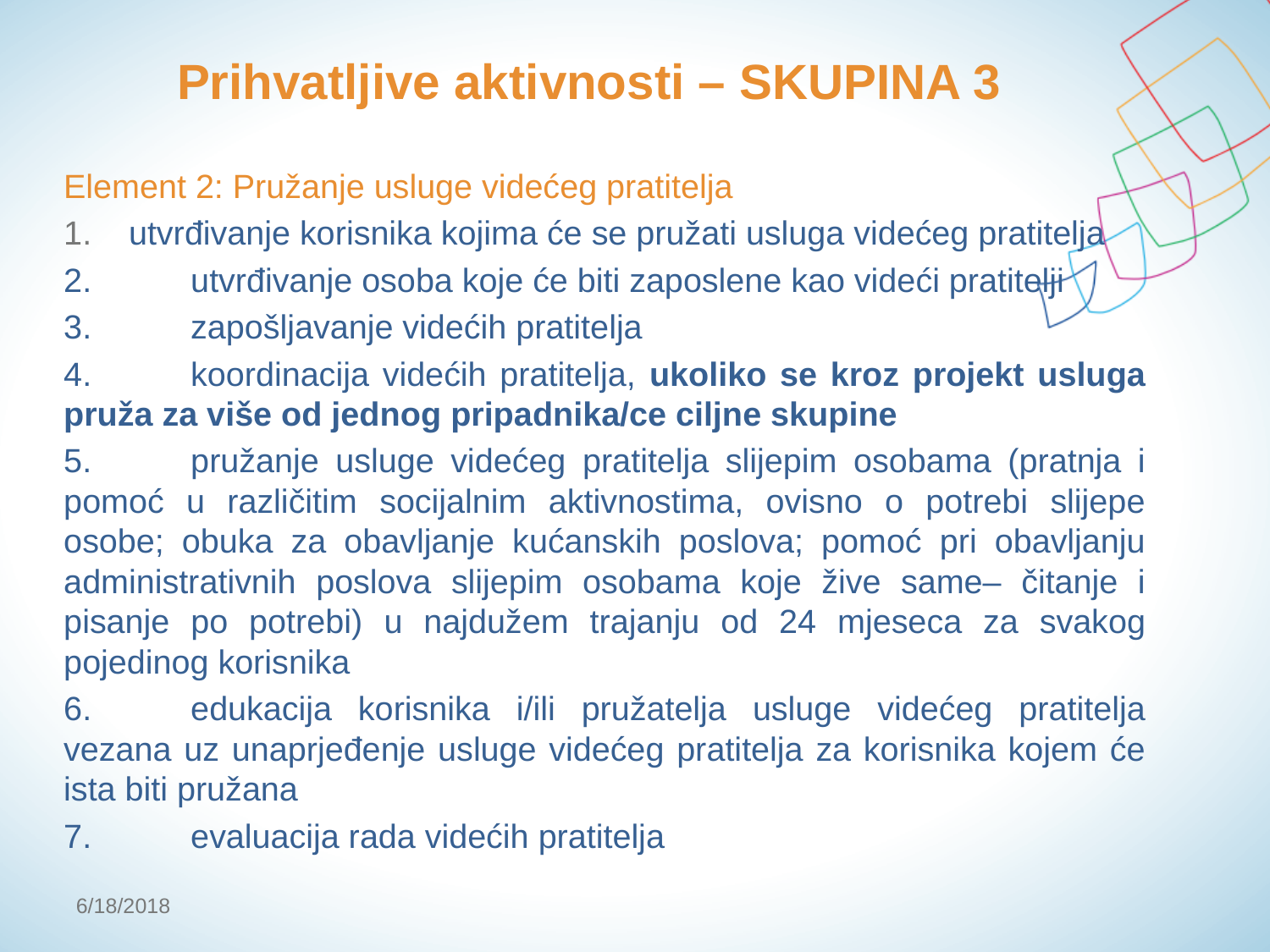

# Prihvatljive aktivnosti – SKUPINA 3
Element 2: Pružanje usluge videćeg pratitelja
1.    utvrđivanje korisnika kojima će se pružati usluga videćeg pratitelja
2.	utvrđivanje osoba koje će biti zaposlene kao videći pratitelji
3.	zapošljavanje videćih pratitelja
4.	koordinacija videćih pratitelja, ukoliko se kroz projekt usluga pruža za više od jednog pripadnika/ce ciljne skupine
5.	pružanje usluge videćeg pratitelja slijepim osobama (pratnja i pomoć u različitim socijalnim aktivnostima, ovisno o potrebi slijepe osobe; obuka za obavljanje kućanskih poslova; pomoć pri obavljanju administrativnih poslova slijepim osobama koje žive same– čitanje i pisanje po potrebi) u najdužem trajanju od 24 mjeseca za svakog pojedinog korisnika
6.	edukacija korisnika i/ili pružatelja usluge videćeg pratitelja vezana uz unaprjeđenje usluge videćeg pratitelja za korisnika kojem će ista biti pružana
7.	evaluacija rada videćih pratitelja